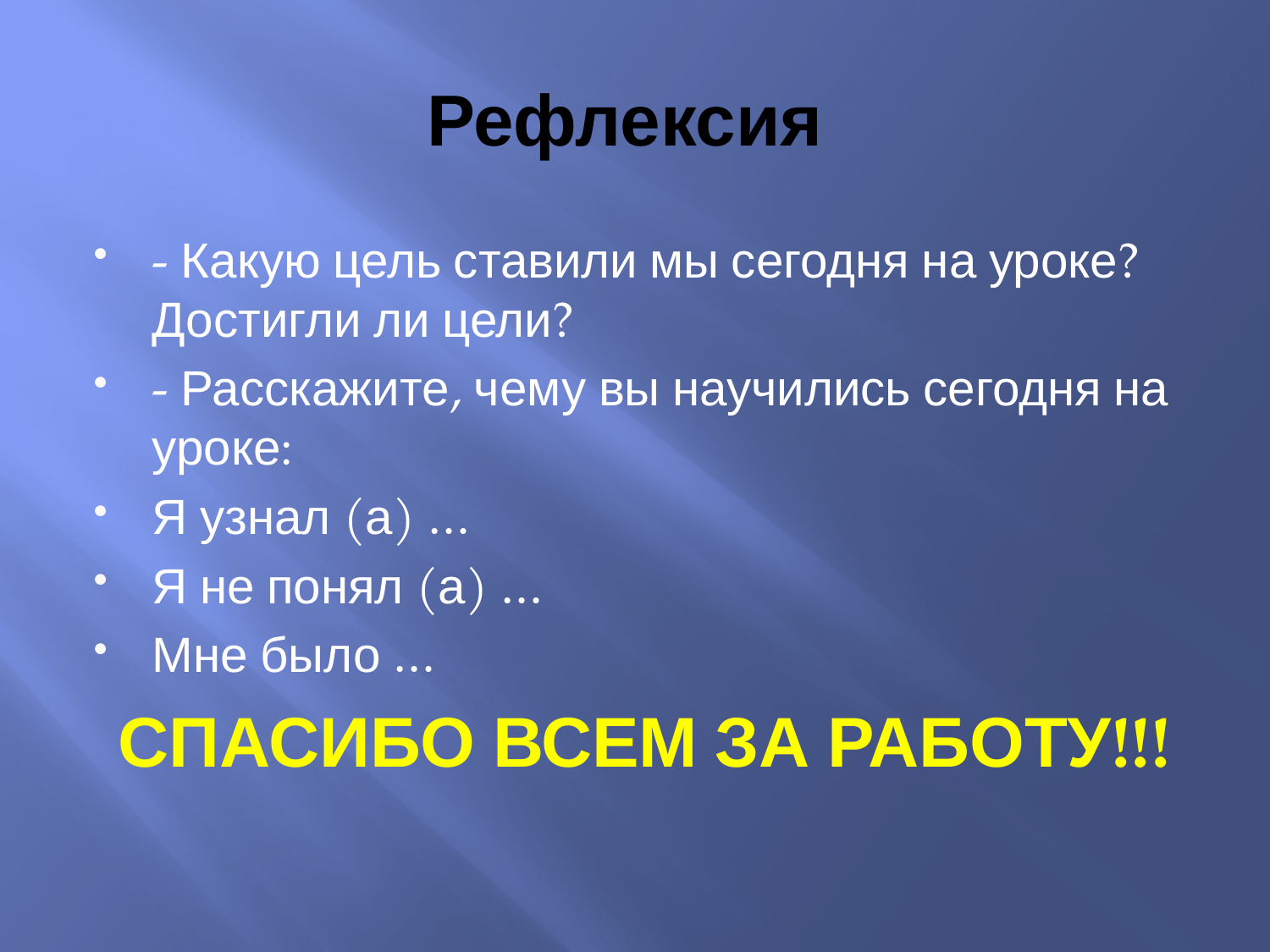

# Рефлексия
- Какую цель ставили мы сегодня на уроке? Достигли ли цели?
- Расскажите, чему вы научились сегодня на уроке:
Я узнал (а) …
Я не понял (а) …
Мне было …
СПАСИБО ВСЕМ ЗА РАБОТУ!!!